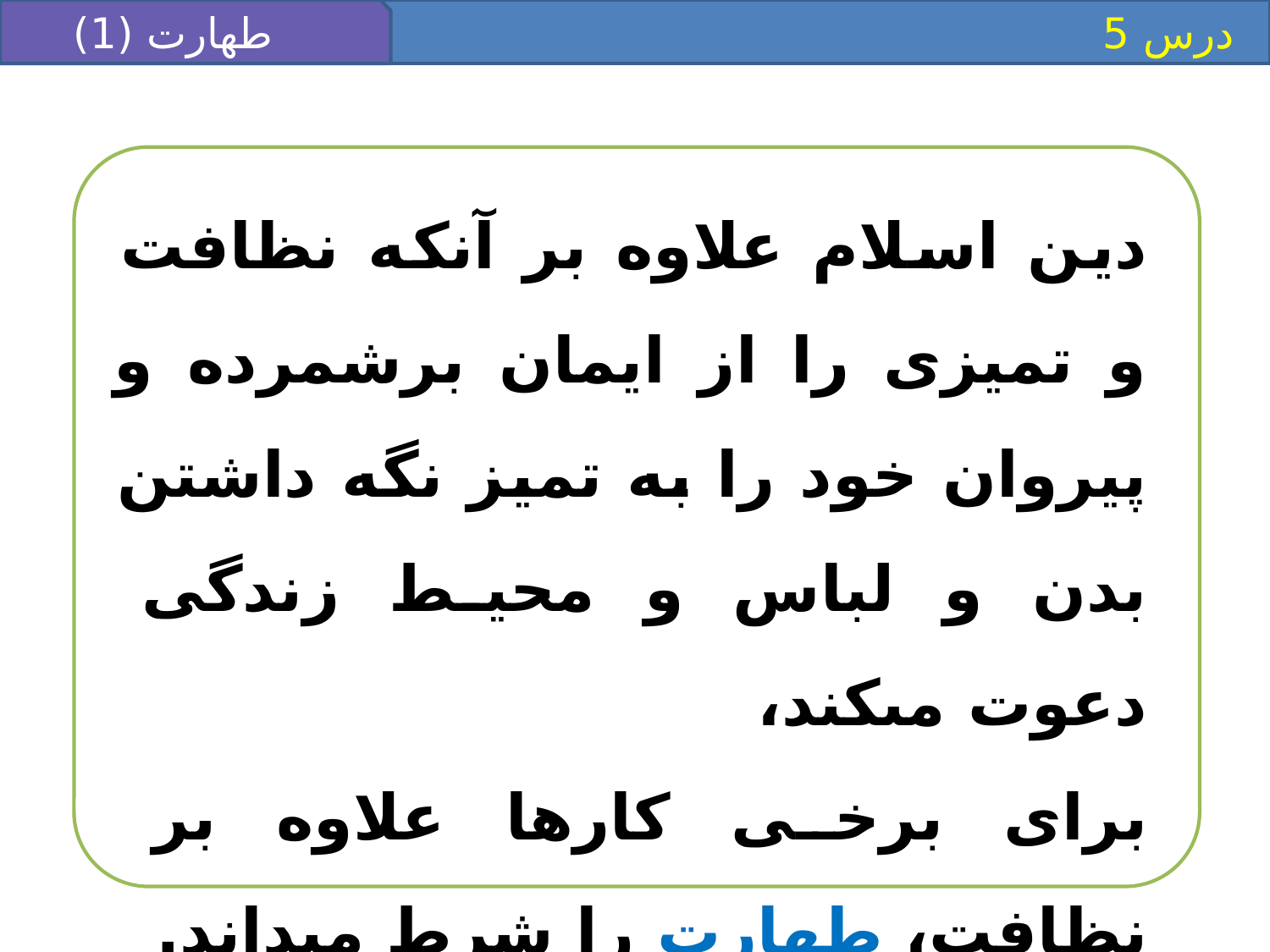

طهارت (1)
 درس 5

دين اسلام علاوه بر آنكه نظافت و تميزى را از ايمان برشمرده و پيروان خود را به تميز نگه داشتن بدن و لباس و محيط زندگى دعوت مى‏كند،
براى برخى كارها علاوه بر نظافت، طهارت را شرط مى‏داند.